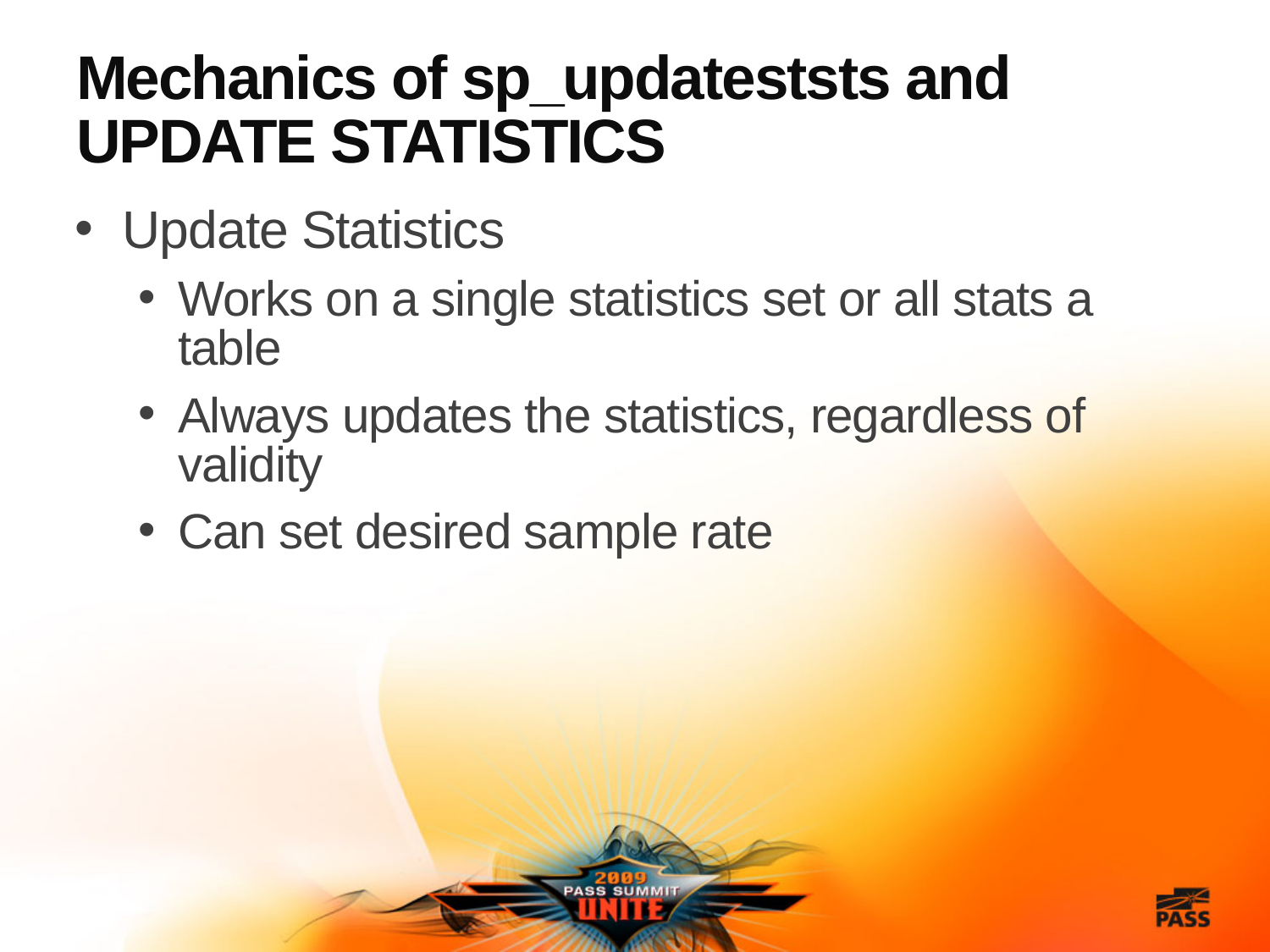

# Mechanics of sp_updateststs and UPDATE STATISTICS
Update Statistics
Works on a single statistics set or all stats a table
Always updates the statistics, regardless of validity
Can set desired sample rate